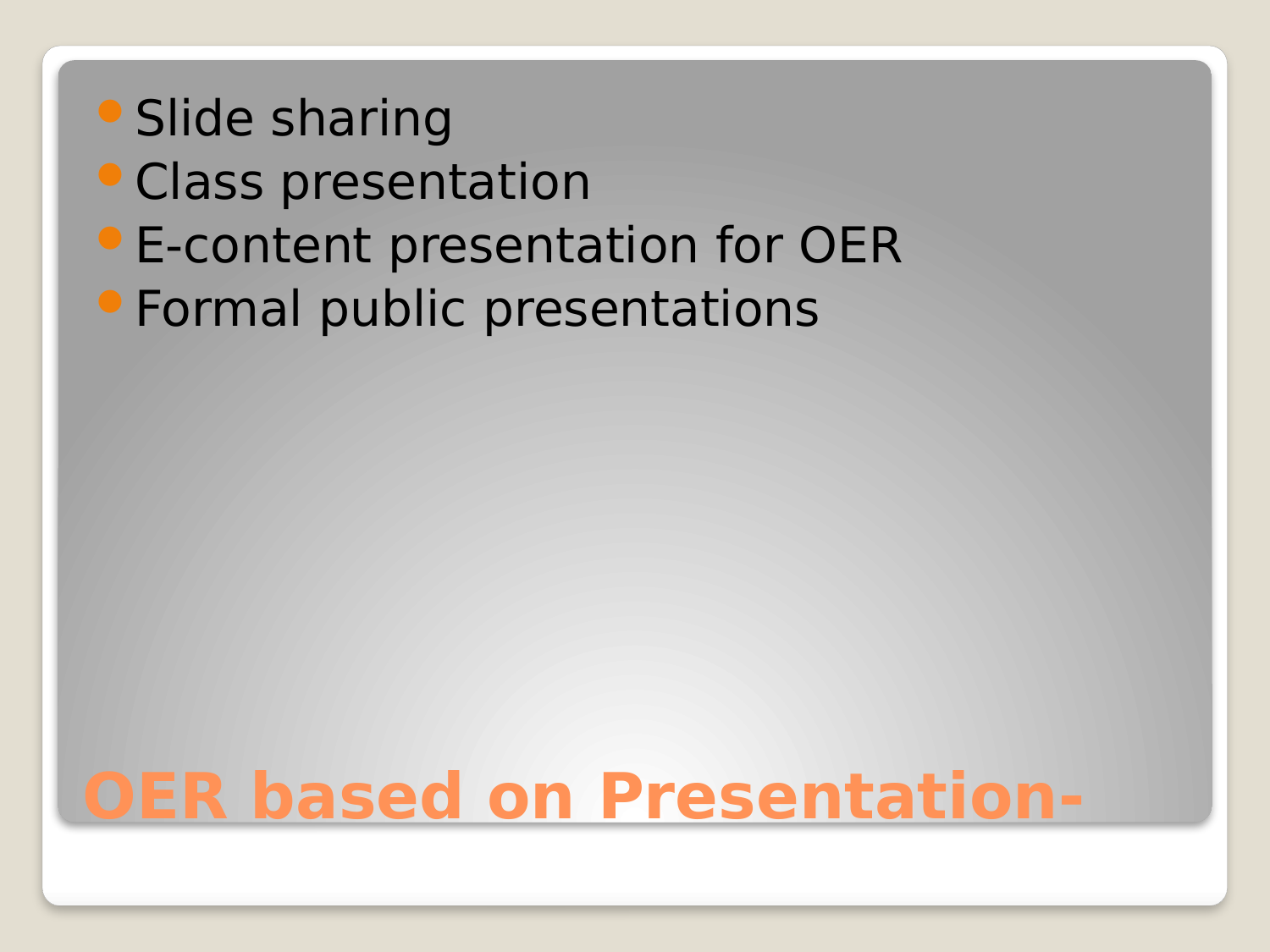

Slide sharing
Class presentation
E-content presentation for OER
Formal public presentations
# OER based on Presentation-